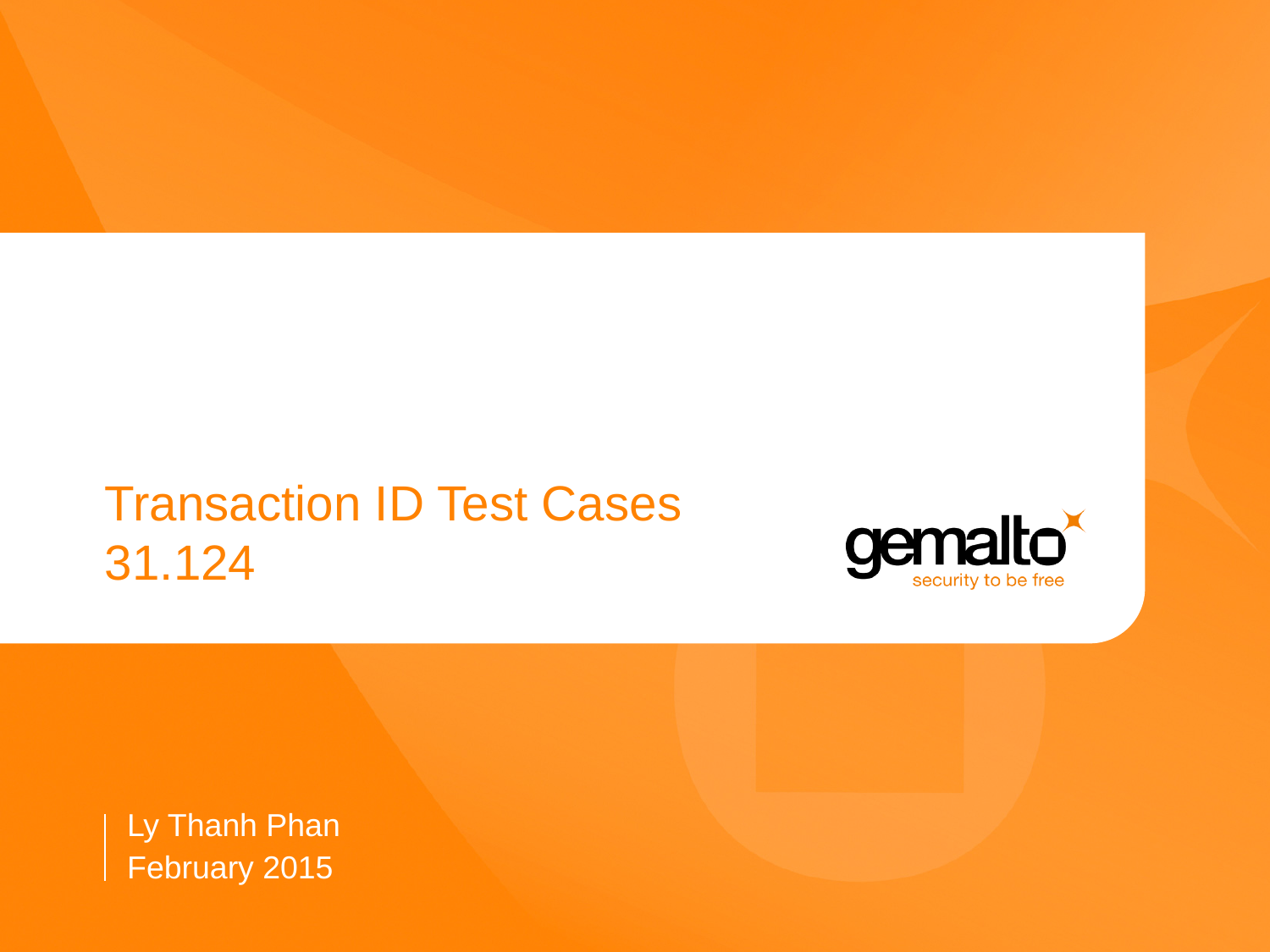

# Transaction ID Test Cases 31.124
Ly Thanh Phan
February 2015